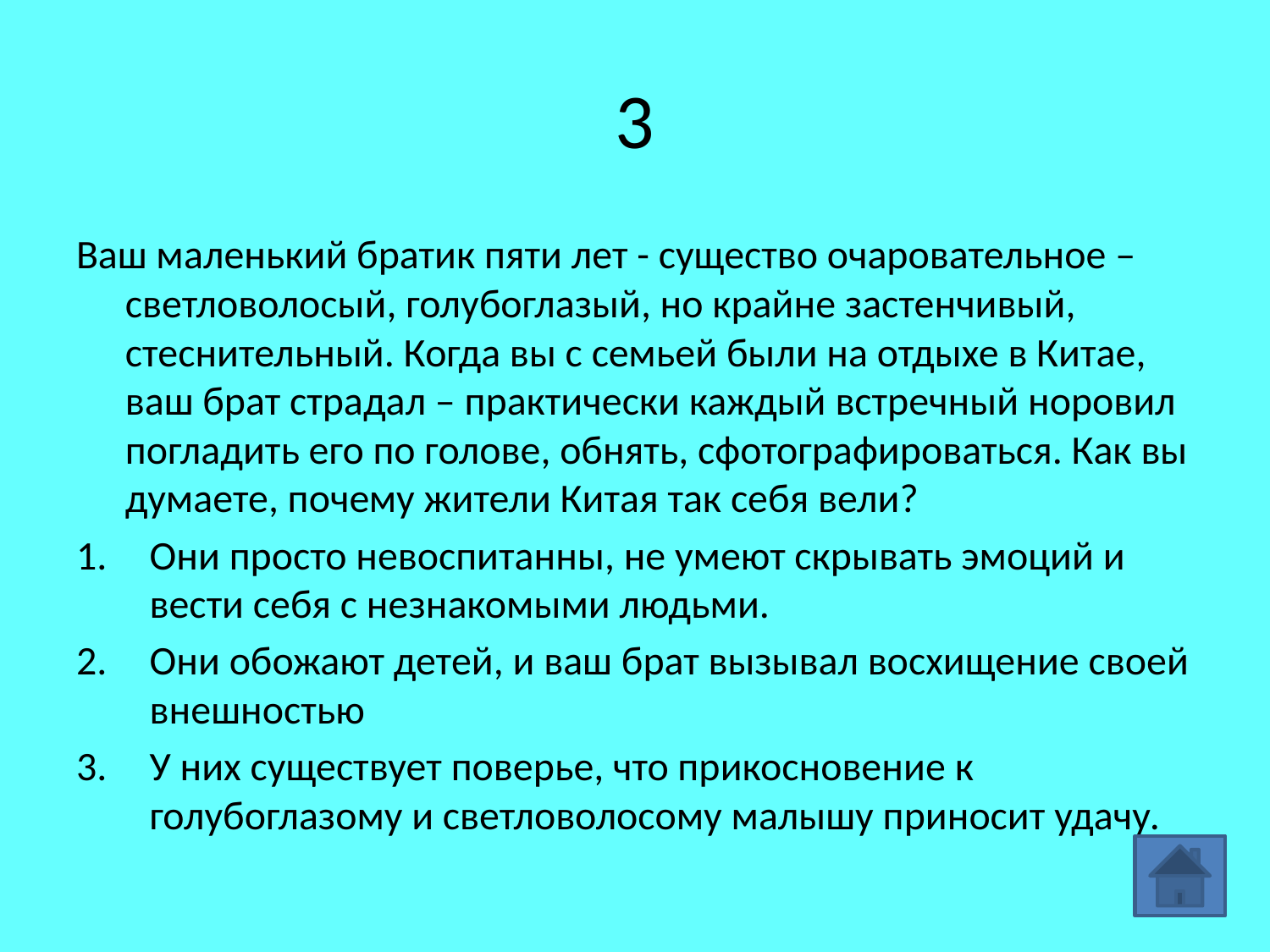

# 3
Ваш маленький братик пяти лет - существо очаровательное – светловолосый, голубоглазый, но крайне застенчивый, стеснительный. Когда вы с семьей были на отдыхе в Китае, ваш брат страдал – практически каждый встречный норовил погладить его по голове, обнять, сфотографироваться. Как вы думаете, почему жители Китая так себя вели?
Они просто невоспитанны, не умеют скрывать эмоций и вести себя с незнакомыми людьми.
Они обожают детей, и ваш брат вызывал восхищение своей внешностью
У них существует поверье, что прикосновение к голубоглазому и светловолосому малышу приносит удачу.